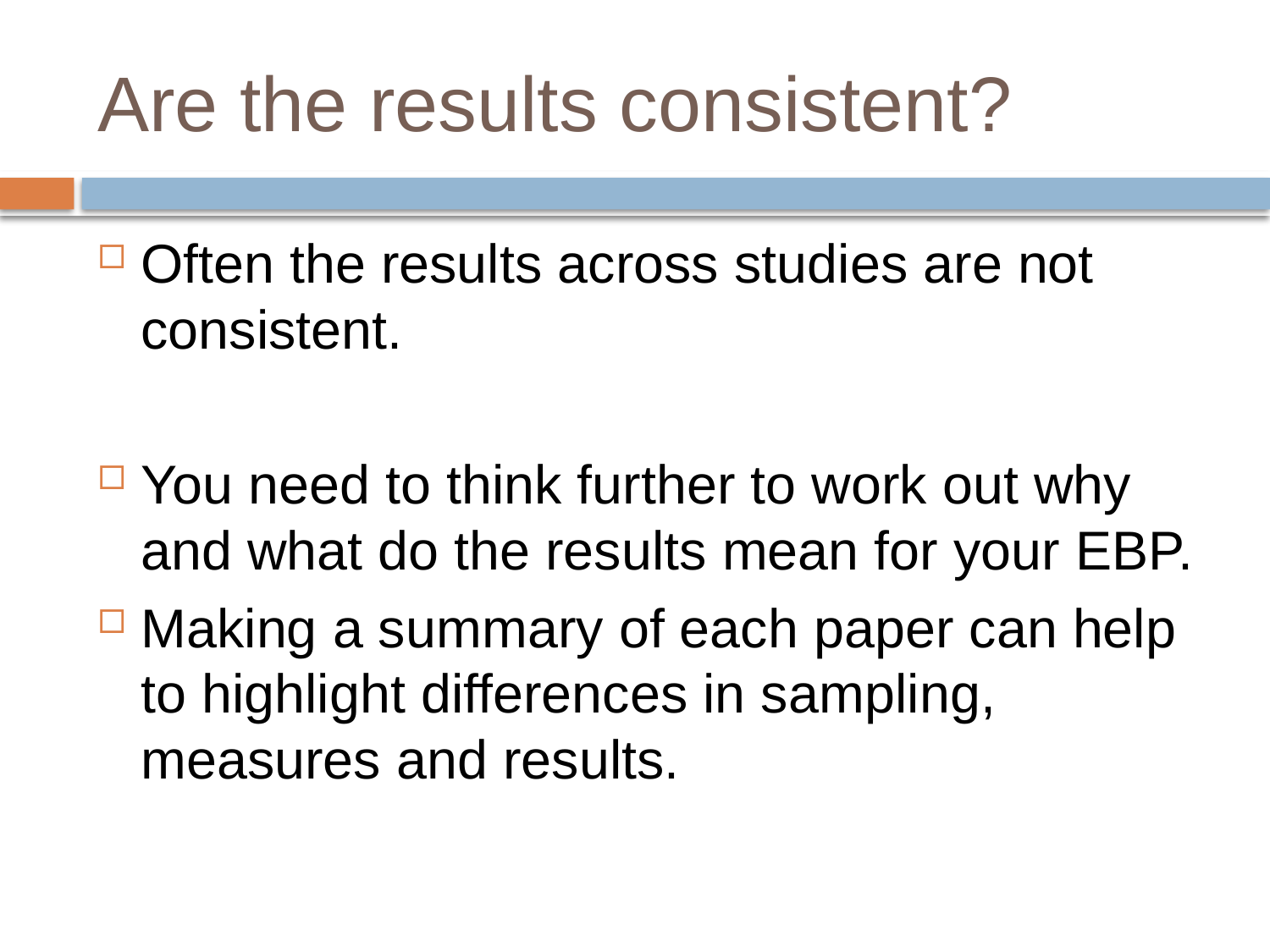

# Are the results consistent?
Often the results across studies are not consistent.

You need to think further to work out why and what do the results mean for your EBP.
Making a summary of each paper can help to highlight differences in sampling, measures and results.